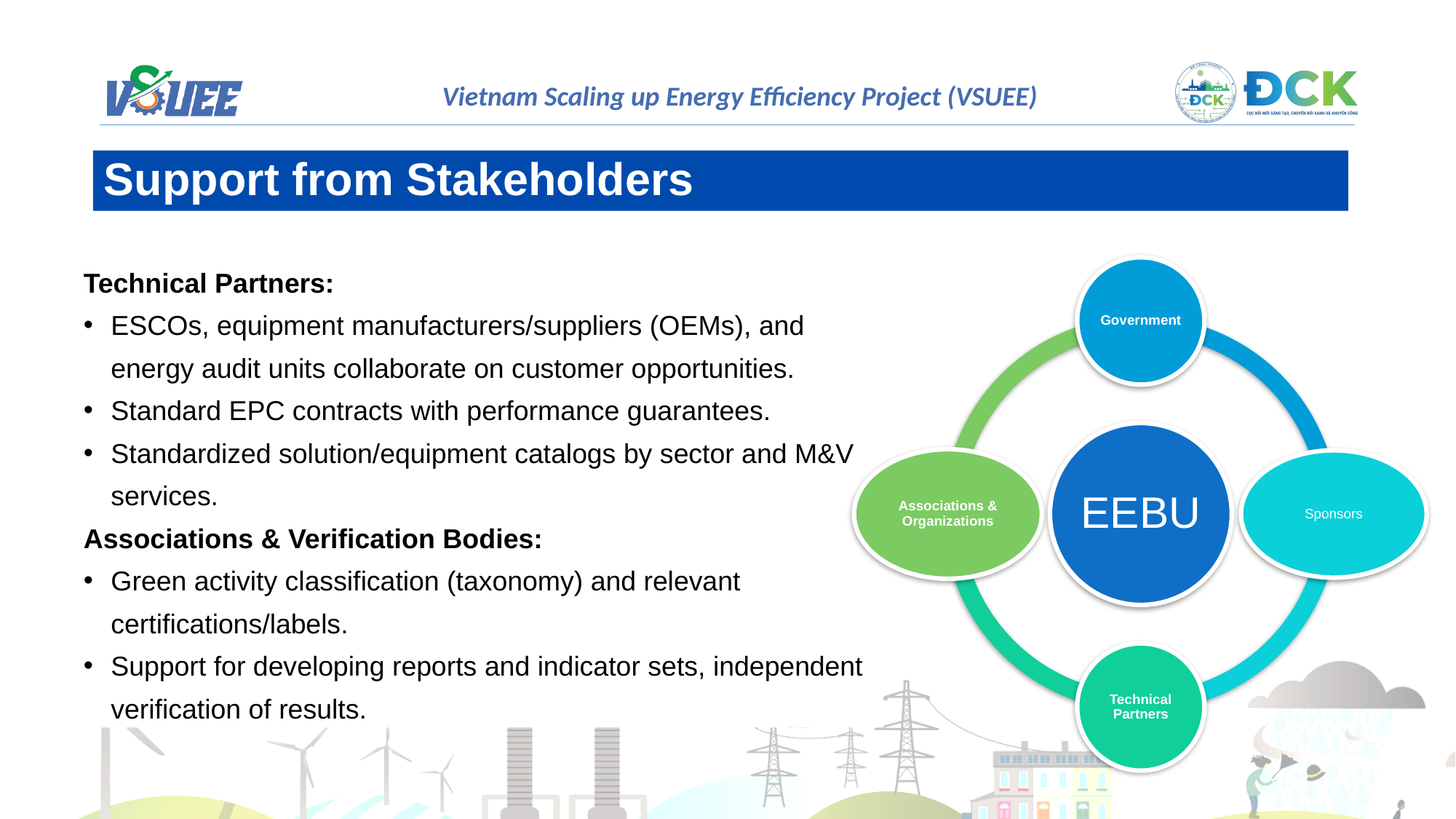

Support from Stakeholders
EEBU
Government
Sponsors
Technical Partners
Associations & Organizations
Technical Partners:
ESCOs, equipment manufacturers/suppliers (OEMs), and energy audit units collaborate on customer opportunities.
Standard EPC contracts with performance guarantees.
Standardized solution/equipment catalogs by sector and M&V services.
Associations & Verification Bodies:
Green activity classification (taxonomy) and relevant certifications/labels.
Support for developing reports and indicator sets, independent verification of results.